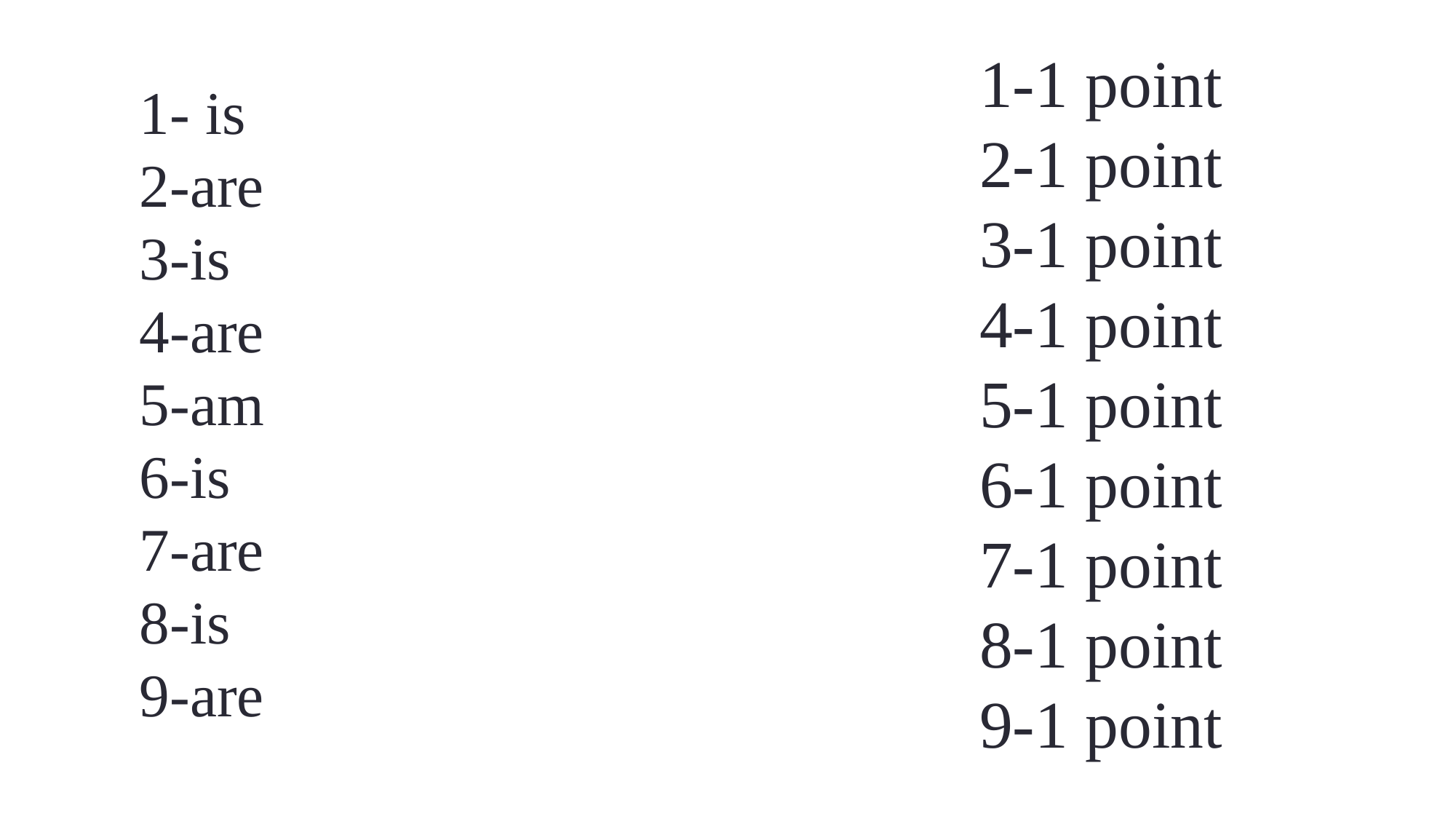

1-1 point
2-1 point
3-1 point
4-1 point
5-1 point
6-1 point
7-1 point
8-1 point
9-1 point
1- is
2-are
3-is
4-are
5-am
6-is
7-are
8-is
9-are